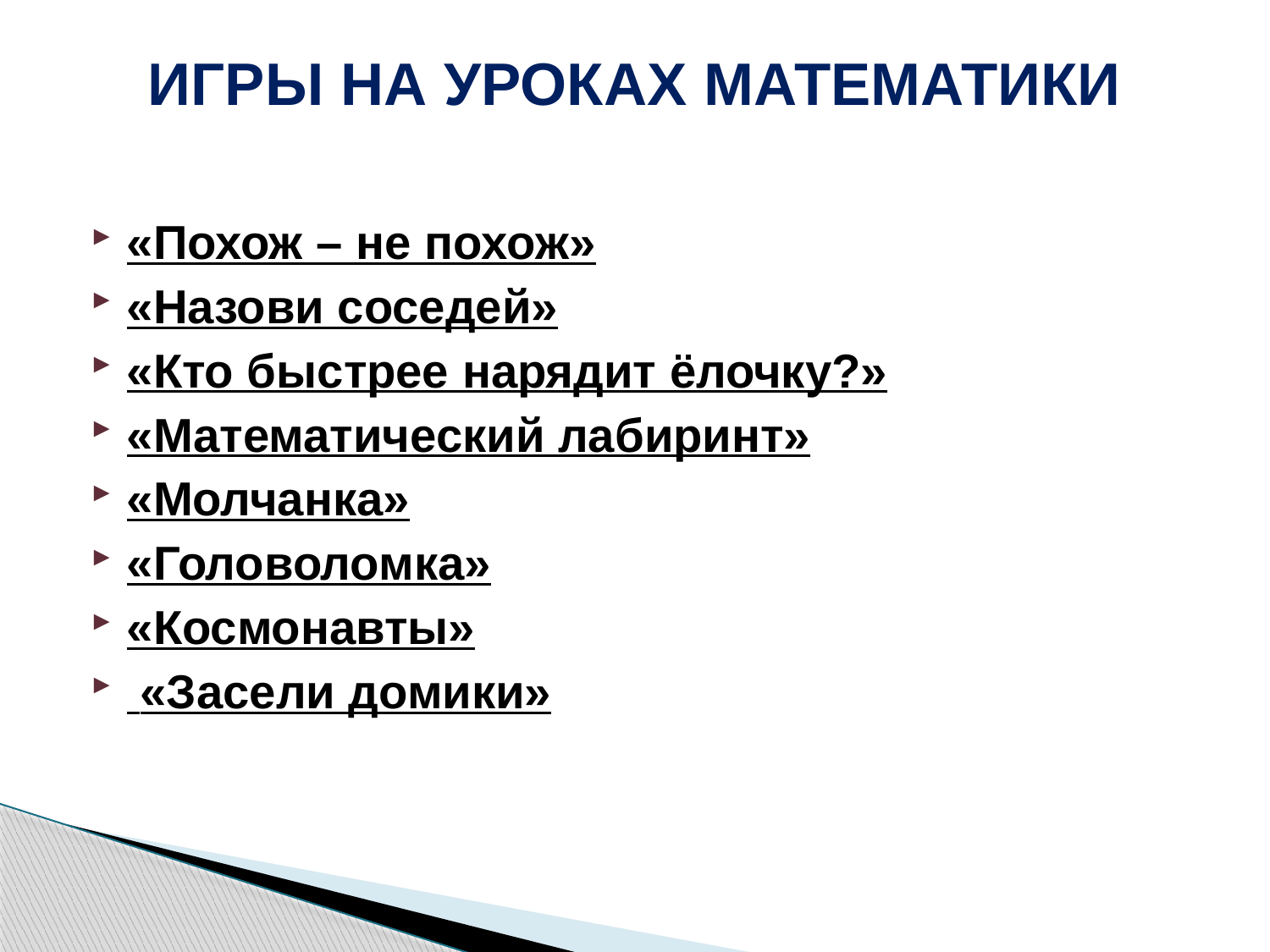

# ИГРЫ НА УРОКАХ МАТЕМАТИКИ
«Похож – не похож»
«Назови соседей»
«Кто быстрее нарядит ёлочку?»
«Математический лабиринт»
«Молчанка»
«Головоломка»
«Космонавты»
 «Засели домики»